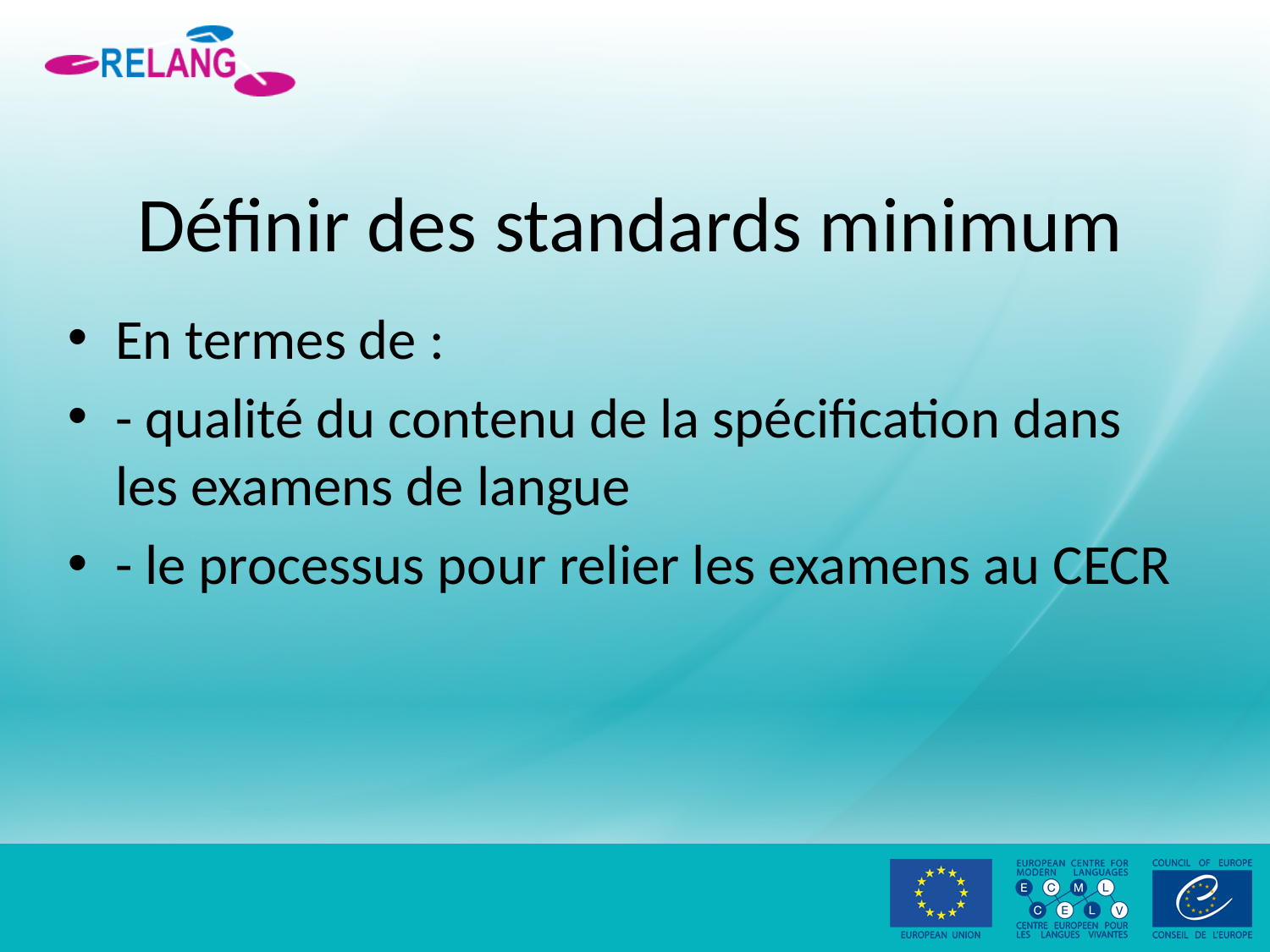

# Définir des standards minimum
En termes de :
- qualité du contenu de la spécification dans les examens de langue
- le processus pour relier les examens au CECR